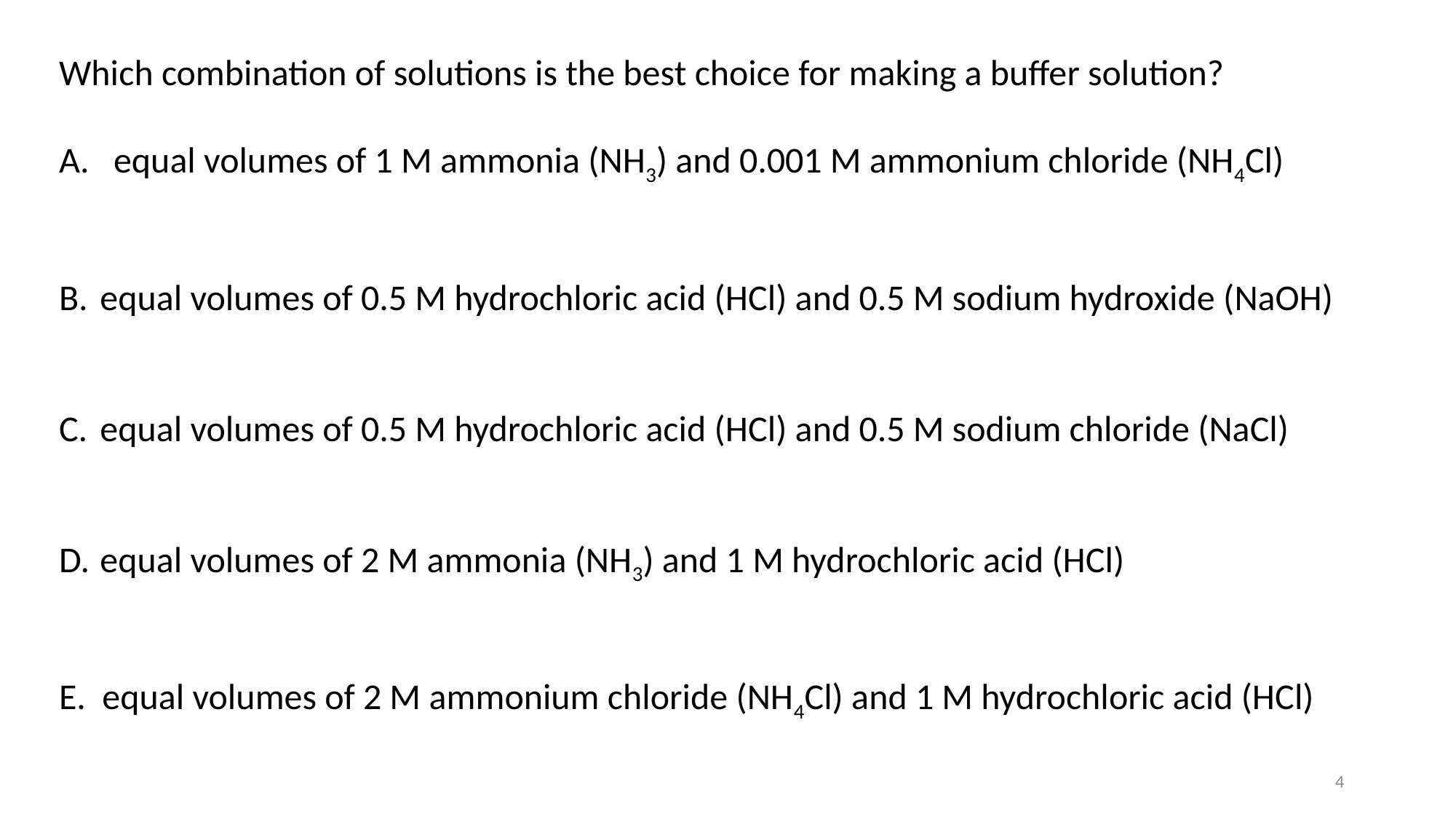

Which combination of solutions is the best choice for making a buffer solution?

equal volumes of 1 M ammonia (NH3) and 0.001 M ammonium chloride (NH4Cl)

equal volumes of 0.5 M hydrochloric acid (HCl) and 0.5 M sodium hydroxide (NaOH)

equal volumes of 0.5 M hydrochloric acid (HCl) and 0.5 M sodium chloride (NaCl)

equal volumes of 2 M ammonia (NH3) and 1 M hydrochloric acid (HCl)

E.  equal volumes of 2 M ammonium chloride (NH4Cl) and 1 M hydrochloric acid (HCl)
4